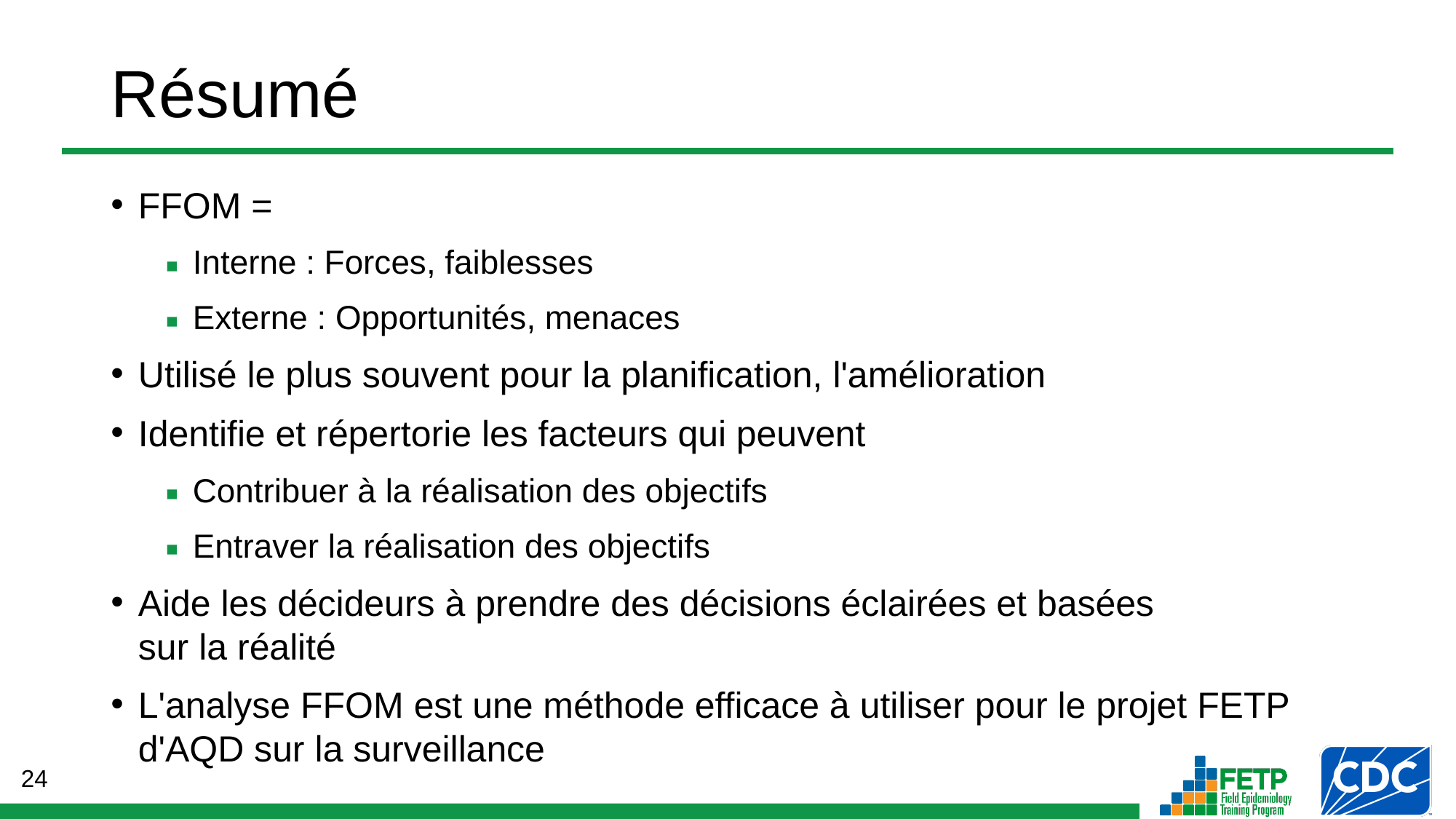

# Résumé
FFOM =
Interne : Forces, faiblesses
Externe : Opportunités, menaces
Utilisé le plus souvent pour la planification, l'amélioration
Identifie et répertorie les facteurs qui peuvent
Contribuer à la réalisation des objectifs
Entraver la réalisation des objectifs
Aide les décideurs à prendre des décisions éclairées et basées
sur la réalité
L'analyse FFOM est une méthode efficace à utiliser pour le projet FETP d'AQD sur la surveillance